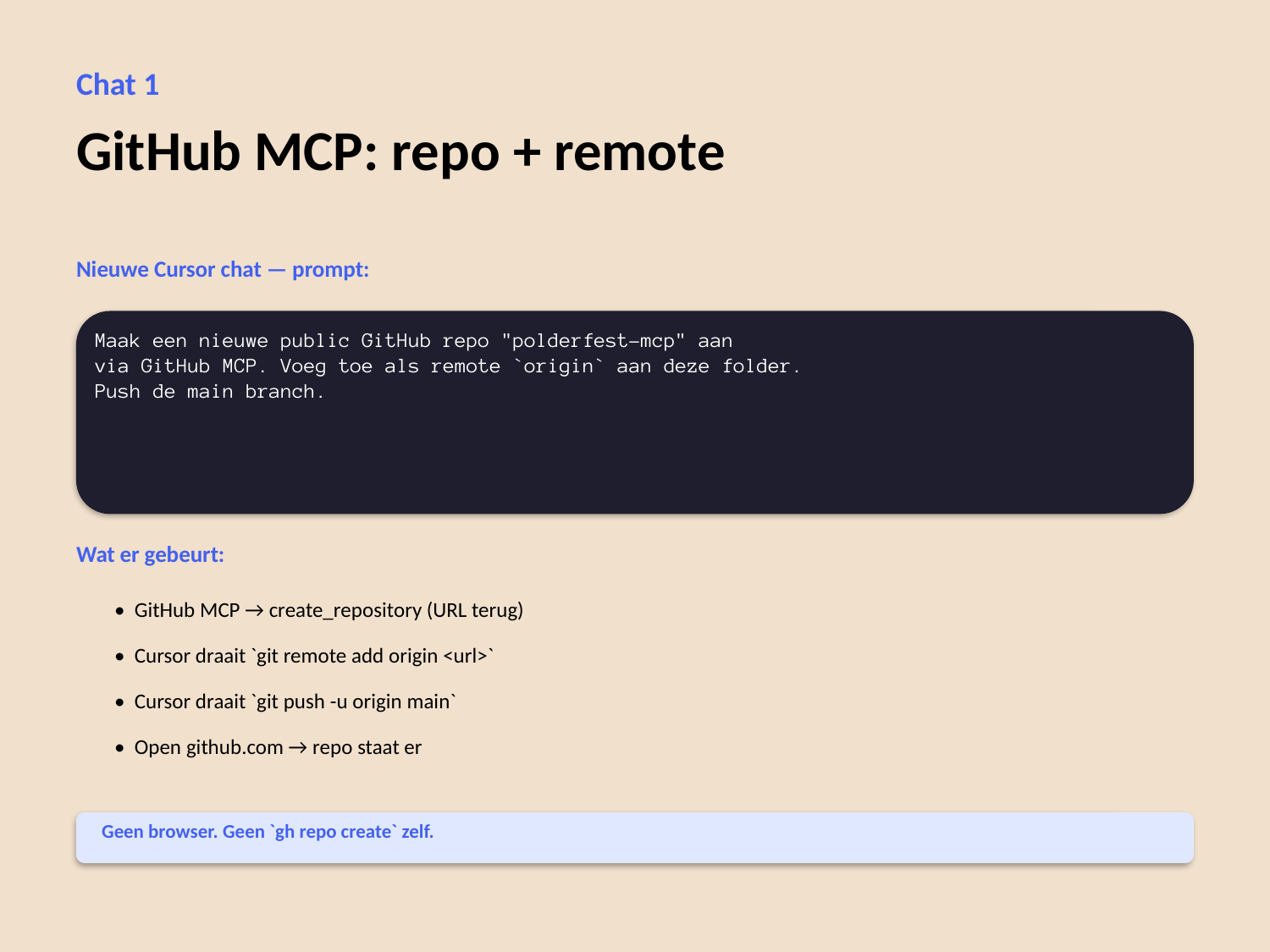

Chat 1
GitHub MCP: repo + remote
Nieuwe Cursor chat — prompt:

Maak een nieuwe public GitHub repo "polderfest-mcp" aan
via GitHub MCP. Voeg toe als remote `origin` aan deze folder.
Push de main branch.
Wat er gebeurt:
•  GitHub MCP → create_repository (URL terug)
•  Cursor draait `git remote add origin <url>`
•  Cursor draait `git push -u origin main`
•  Open github.com → repo staat er

Geen browser. Geen `gh repo create` zelf.